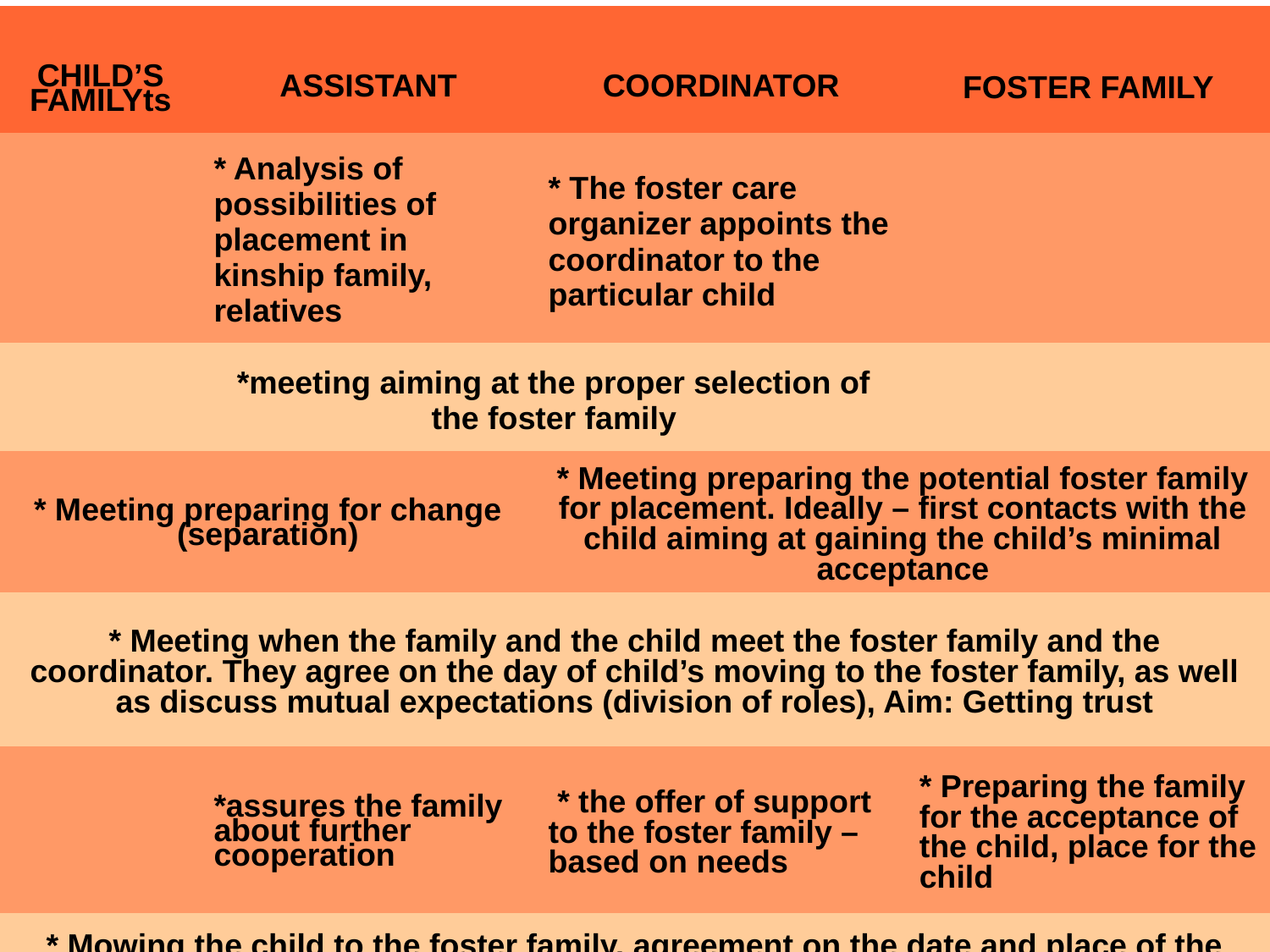

| CHILD’S FAMILYts | ASSISTANT | COORDINATOR | FOSTER FAMILY |
| --- | --- | --- | --- |
|  | \* Analysis of possibilities of placement in kinship family, relatives | \* The foster care organizer appoints the coordinator to the particular child |  |
|  | \*meeting aiming at the proper selection of the foster family |  |  |
| \* Meeting preparing for change (separation) |  | \* Meeting preparing the potential foster family for placement. Ideally – first contacts with the child aiming at gaining the child’s minimal acceptance |  |
| \* Meeting when the family and the child meet the foster family and the coordinator. They agree on the day of child’s moving to the foster family, as well as discuss mutual expectations (division of roles), Aim: Getting trust |  |  |  |
|  | \*assures the family about further cooperation | \* the offer of support to the foster family – based on needs | \* Preparing the family for the acceptance of the child, place for the child |
| \* Mowing the child to the foster family, agreement on the date and place of the child’s meeting with parents |  |  |  |
#